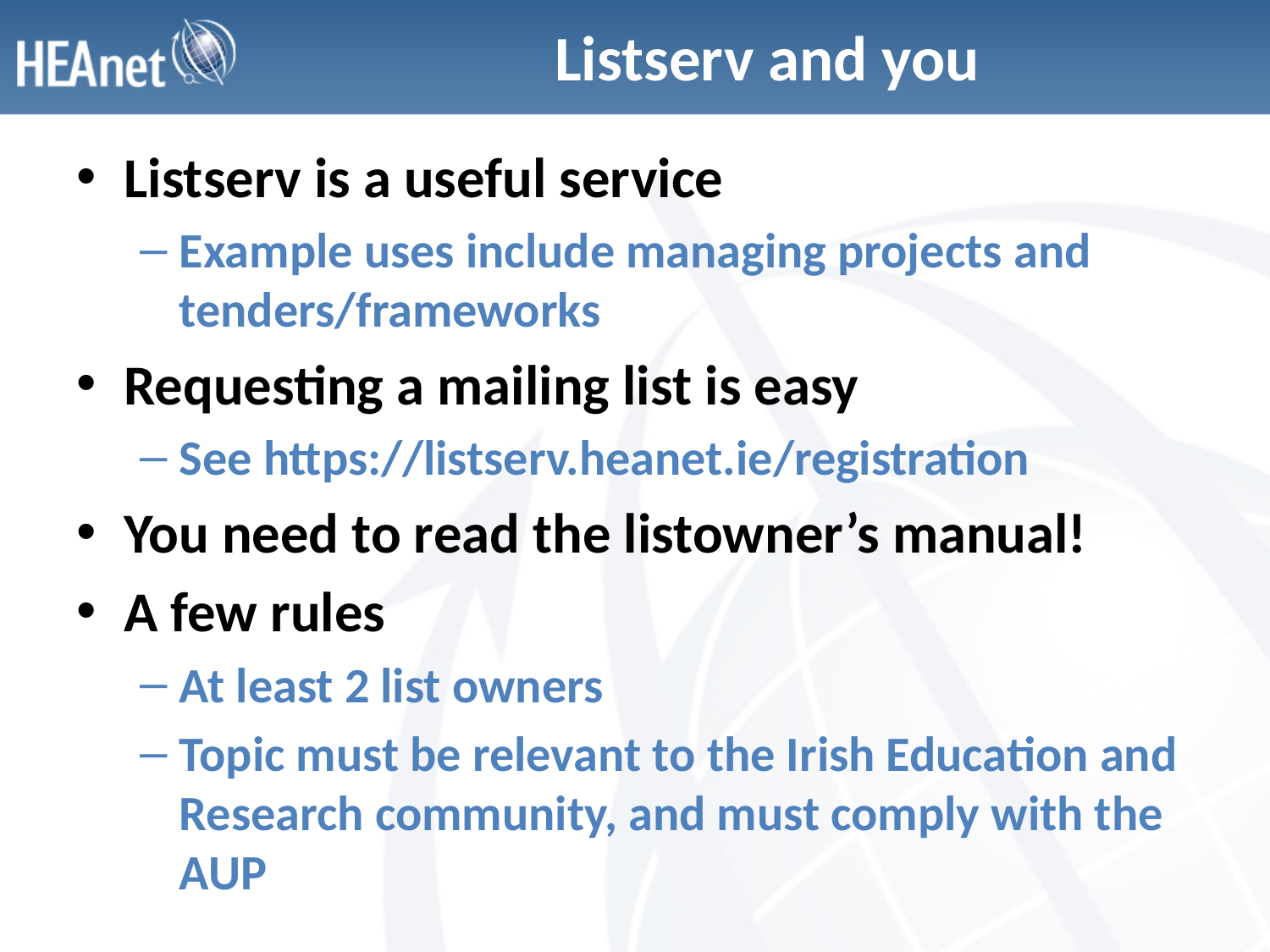

# Listserv and you
Listserv is a useful service
Example uses include managing projects and tenders/frameworks
Requesting a mailing list is easy
See https://listserv.heanet.ie/registration
You need to read the listowner’s manual!
A few rules
At least 2 list owners
Topic must be relevant to the Irish Education and Research community, and must comply with the AUP